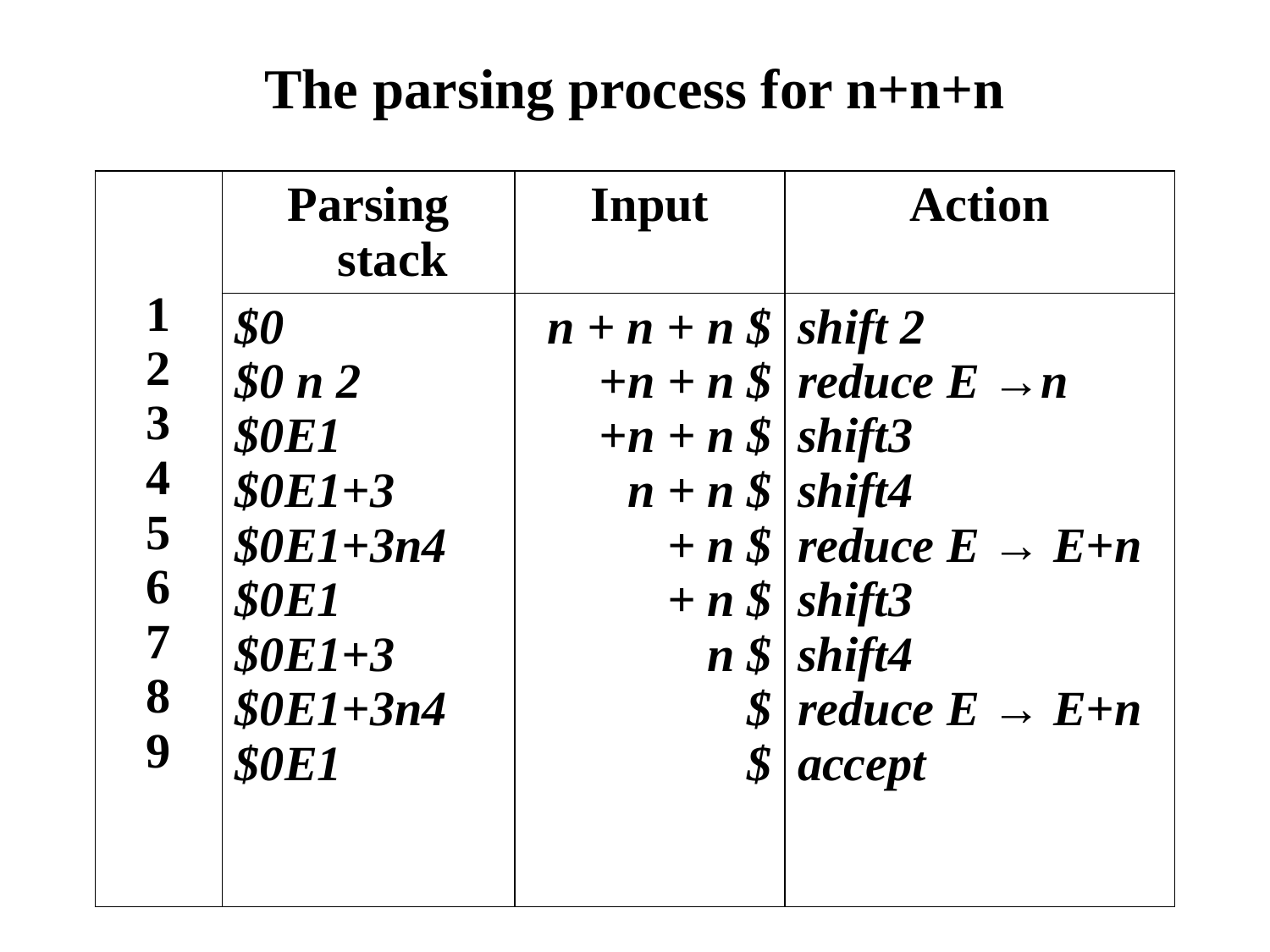

The parsing process for n+n+n
| 1 2 3 4 5 6 7 8 9 | Parsing stack | Input | Action |
| --- | --- | --- | --- |
|  | $0 $0 n 2 $0E1 $0E1+3 $0E1+3n4 $0E1 $0E1+3 $0E1+3n4 $0E1 | n + n + n $ +n + n $ +n + n $ n + n $ + n $ + n $ n $ $ $ | shift 2 reduce E →n shift3 shift4 reduce E → E+n shift3 shift4 reduce E → E+n accept |